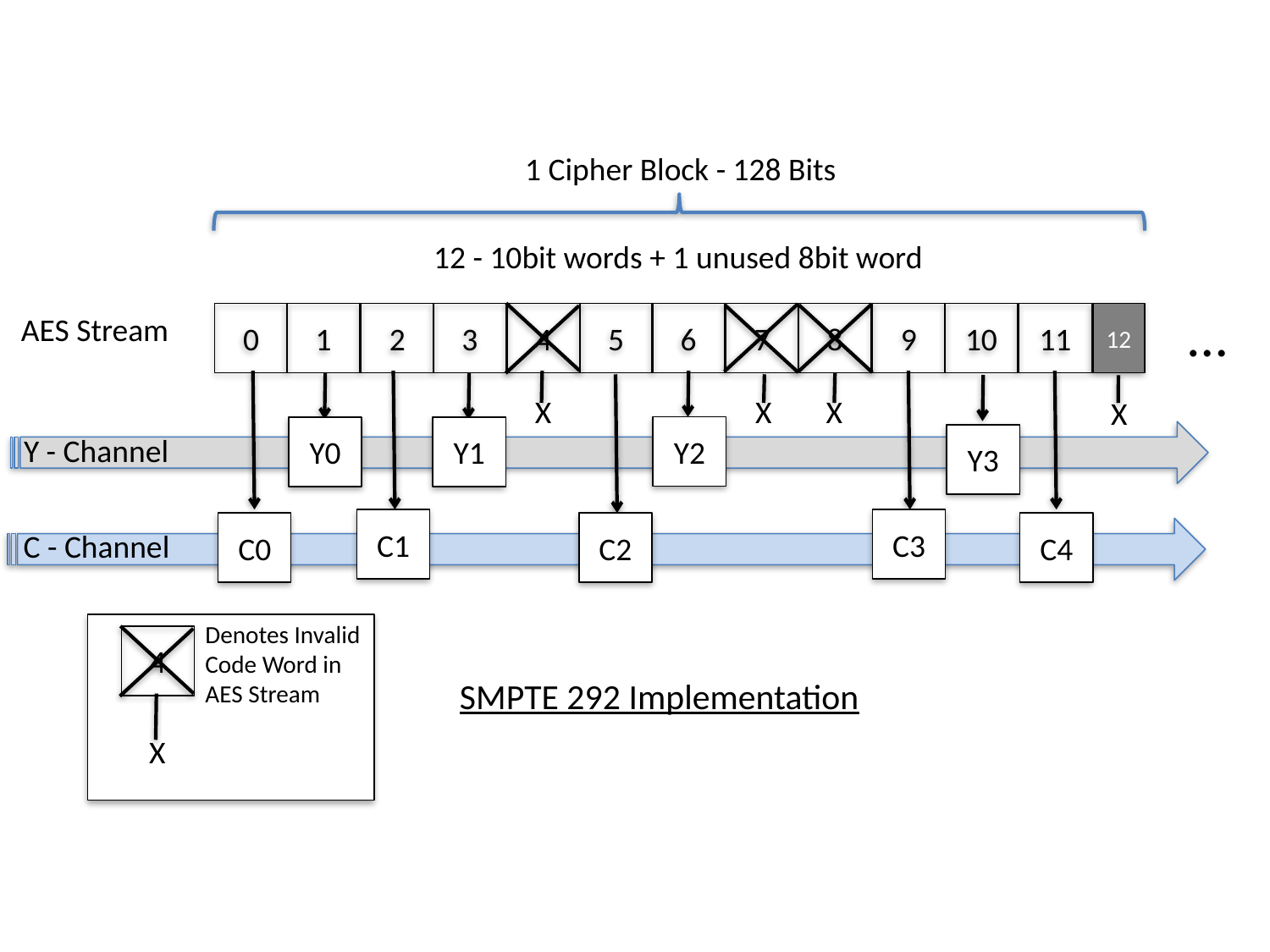

1 Cipher Block - 128 Bits
12 - 10bit words + 1 unused 8bit word
…
AES Stream
0
1
2
3
4
5
6
7
8
9
10
11
12
X
X
X
X
Y2
Y0
Y1

Y - Channel
Y3
C1
C3
C0
C2
C4

C - Channel
Denotes Invalid
Code Word in
AES Stream

4
SMPTE 292 Implementation
X